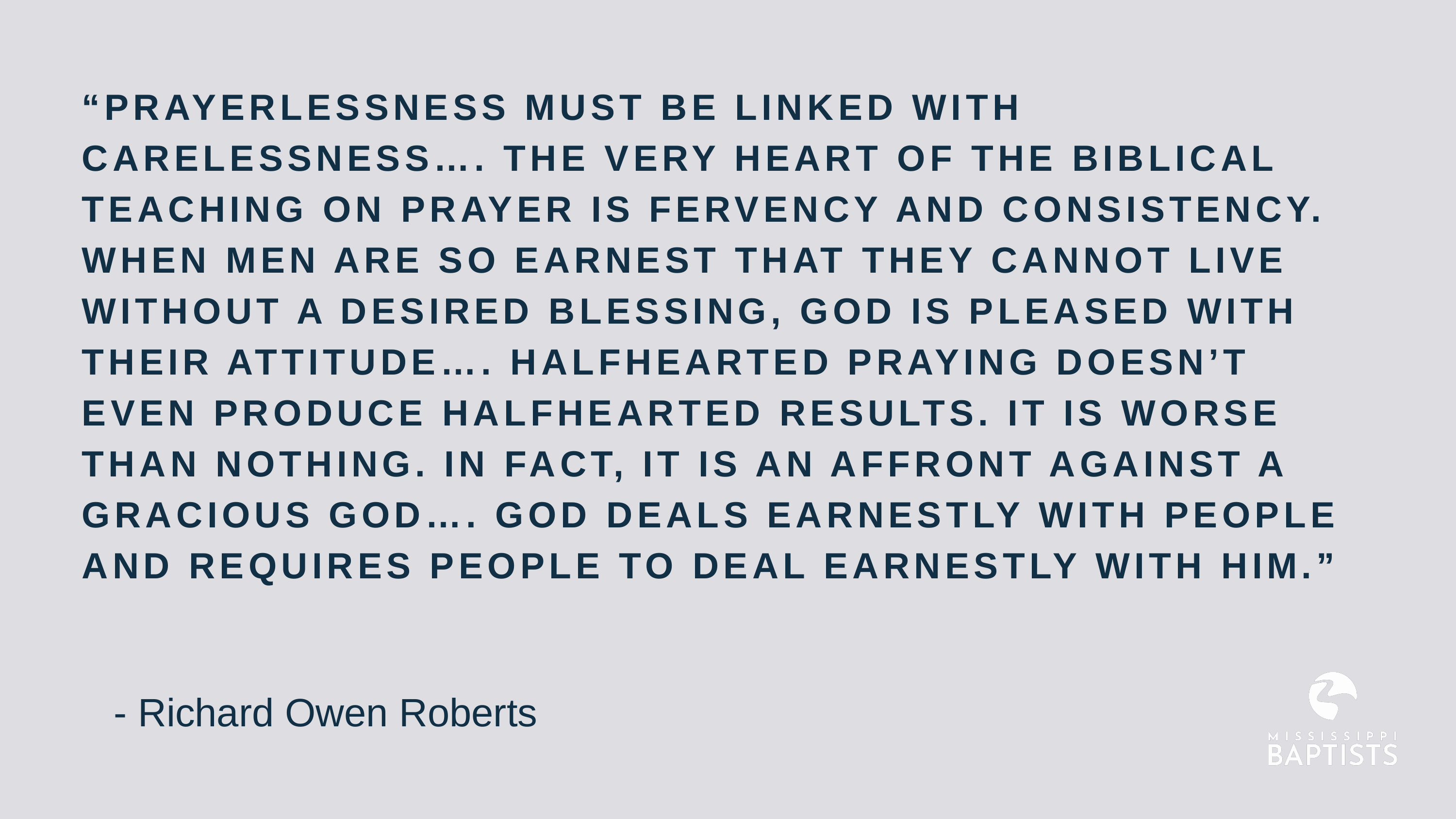

“PRAYERLESSNESS MUST BE LINKED WITH CARELESSNESS…. THE VERY HEART OF THE BIBLICAL TEACHING ON PRAYER IS FERVENCY AND CONSISTENCY. WHEN MEN ARE SO EARNEST THAT THEY CANNOT LIVE WITHOUT A DESIRED BLESSING, GOD IS PLEASED WITH THEIR ATTITUDE…. HALFHEARTED PRAYING DOESN’T EVEN PRODUCE HALFHEARTED RESULTS. IT IS WORSE THAN NOTHING. IN FACT, IT IS AN AFFRONT AGAINST A GRACIOUS GOD…. GOD DEALS EARNESTLY WITH PEOPLE AND REQUIRES PEOPLE TO DEAL EARNESTLY WITH HIM.”

- Richard Owen Roberts